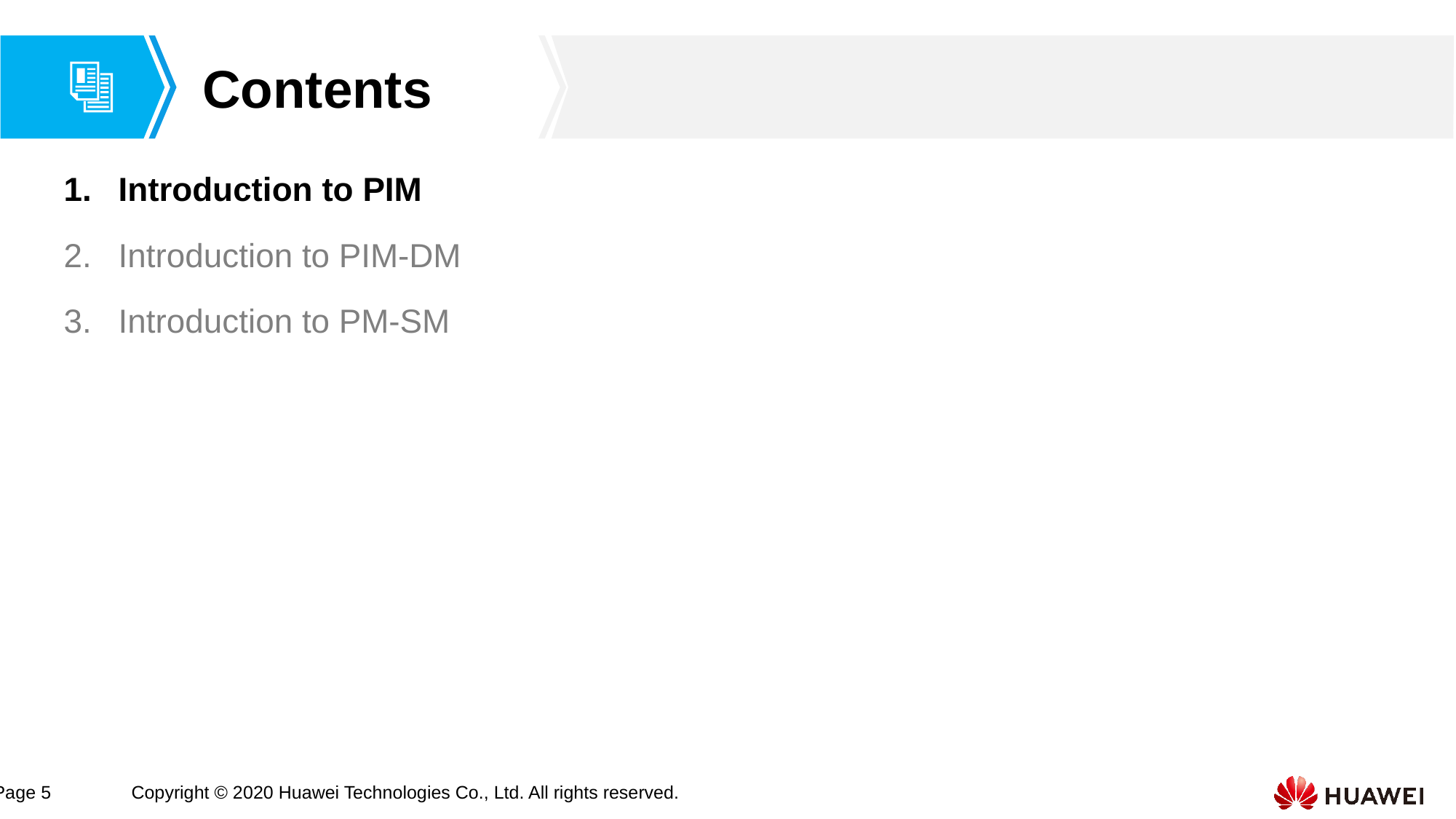

Introduction to PIM
Introduction to PIM-DM
Introduction to PM-SM